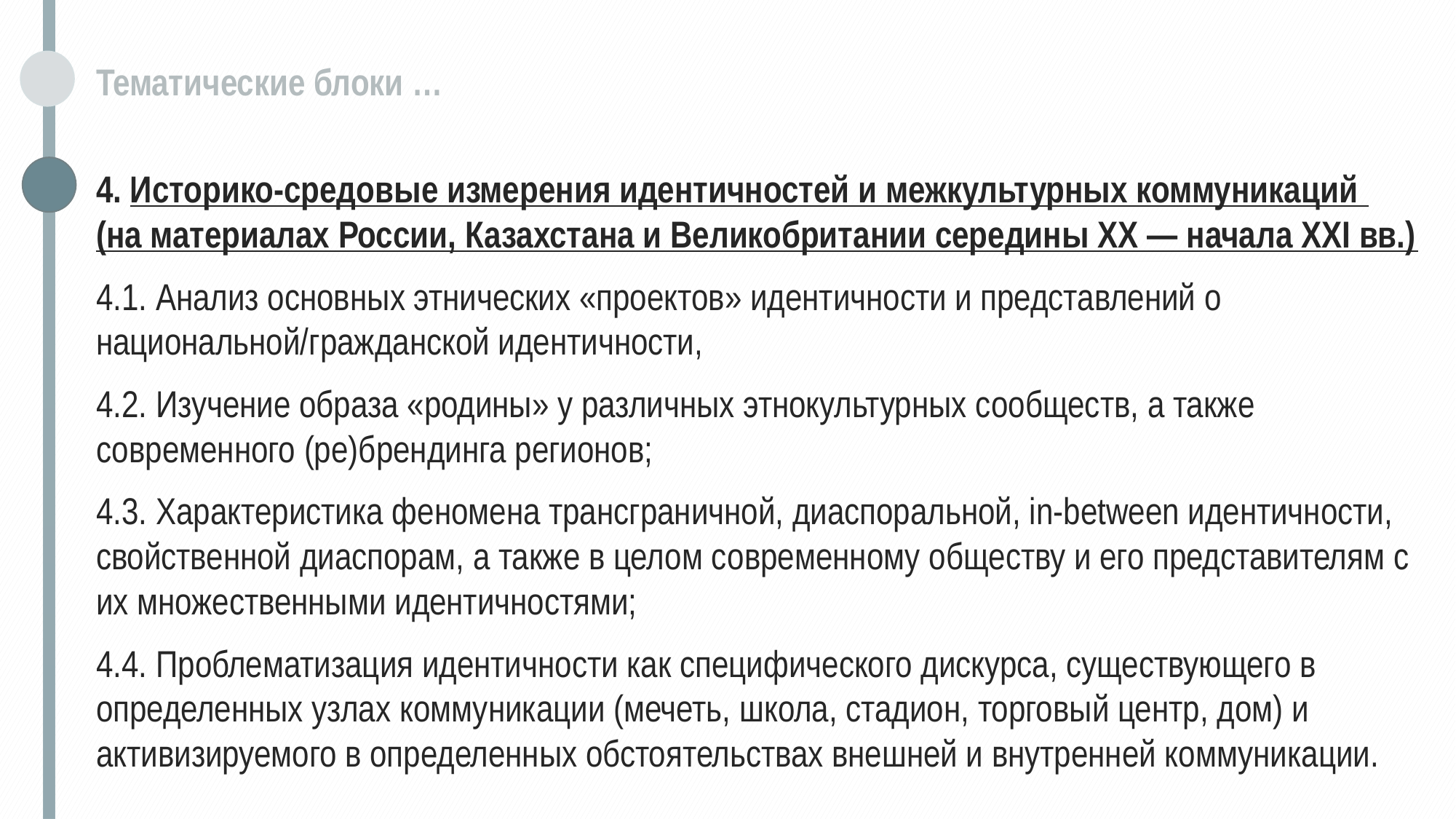

Тематические блоки …

4. Историко-средовые измерения идентичностей и межкультурных коммуникаций
(на материалах России, Казахстана и Великобритании середины XX — начала XXI вв.)
4.1. Анализ основных этнических «проектов» идентичности и представлений о национальной/гражданской идентичности,
4.2. Изучение образа «родины» у различных этнокультурных сообществ, а также современного (ре)брендинга регионов;
4.3. Характеристика феномена трансграничной, диаспоральной, in-between идентичности, свойственной диаспорам, а также в целом современному обществу и его представителям с их множественными идентичностями;
4.4. Проблематизация идентичности как специфического дискурса, существующего в определенных узлах коммуникации (мечеть, школа, стадион, торговый центр, дом) и активизируемого в определенных обстоятельствах внешней и внутренней коммуникации.